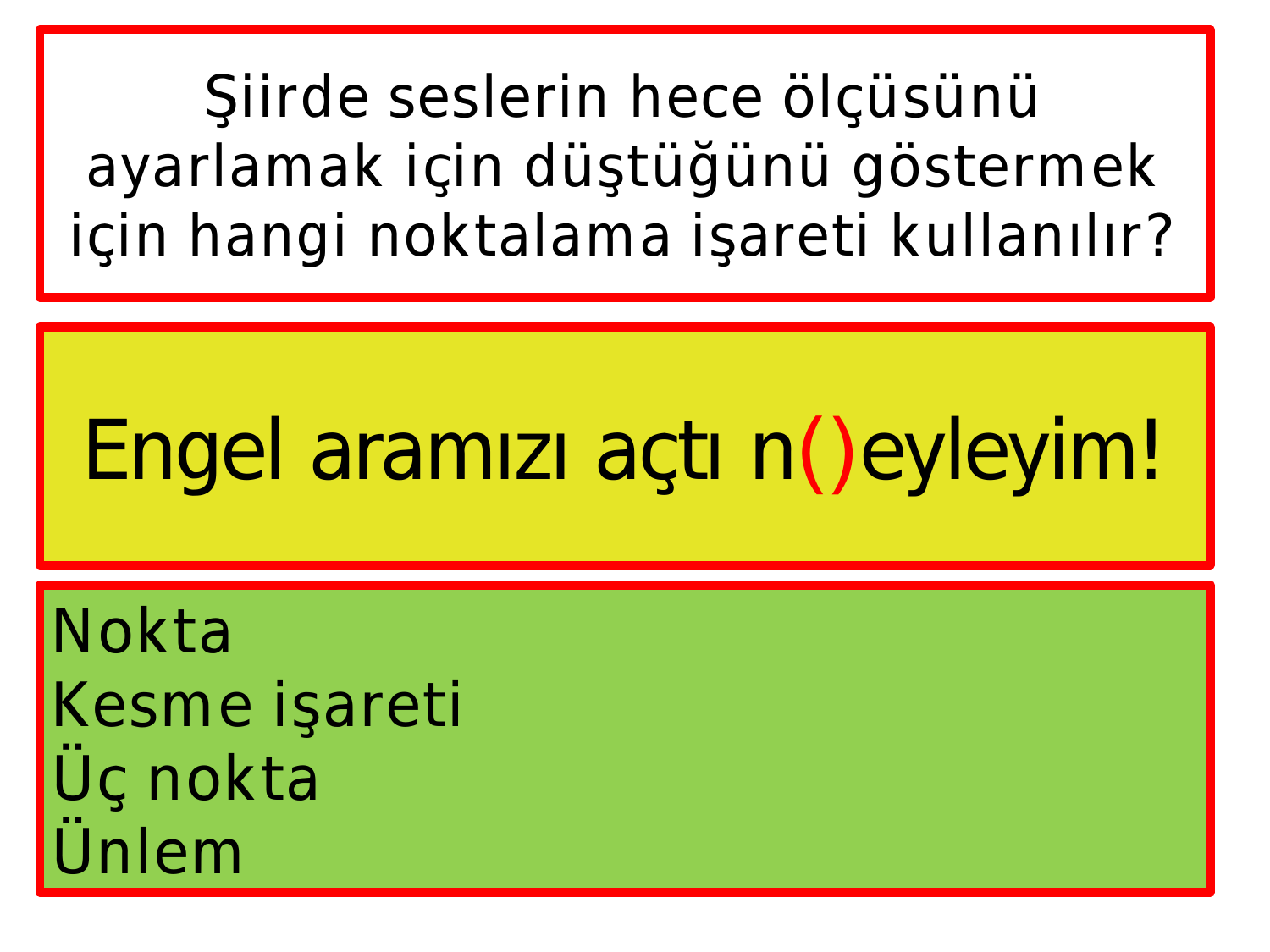

# Şiirde seslerin hece ölçüsünü ayarlamak için düştüğünü göstermek için hangi noktalama işareti kullanılır?
Engel aramızı açtı n()eyleyim!
Nokta
Kesme işareti
Üç nokta
Ünlem